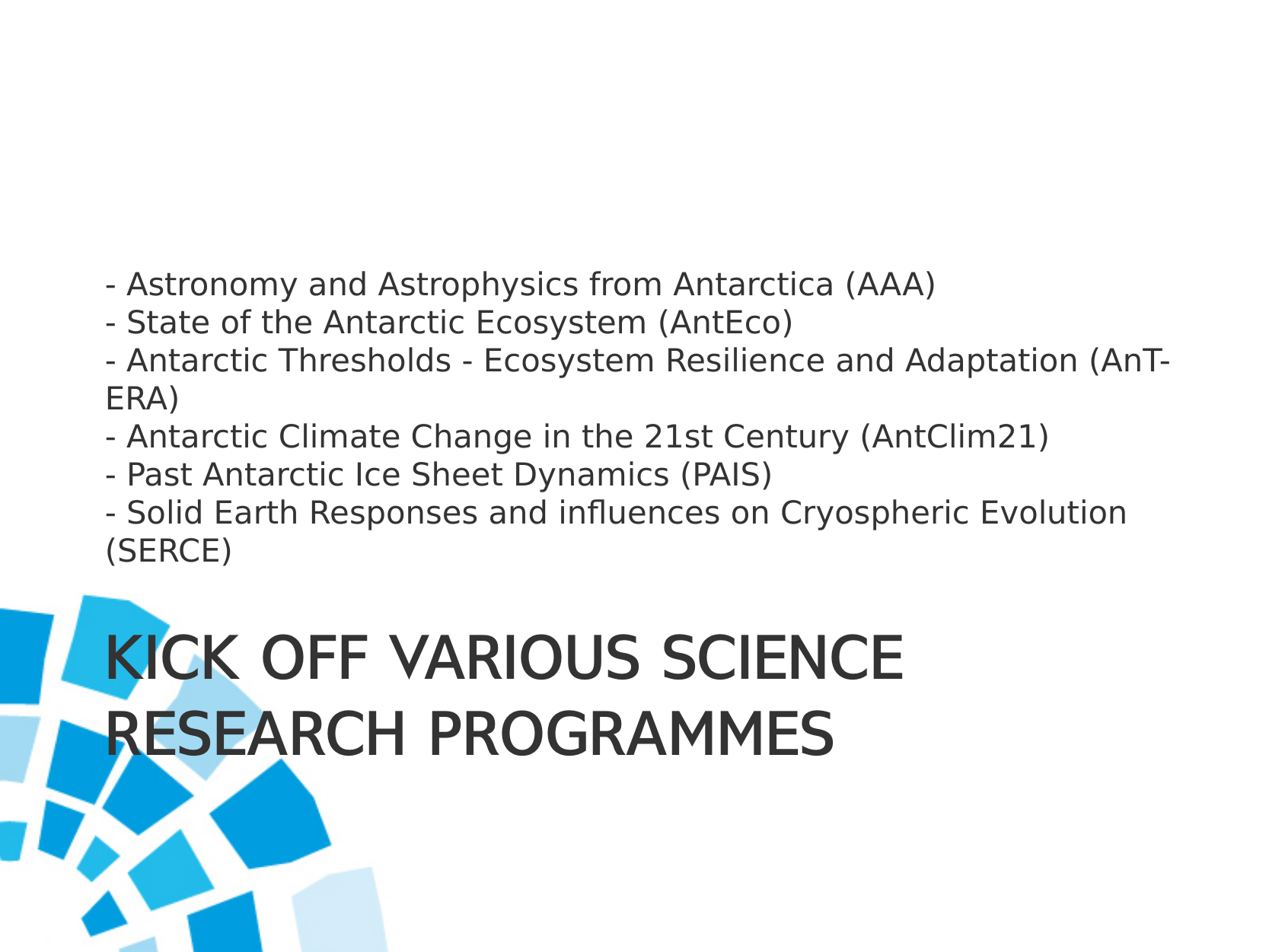

- Astronomy and Astrophysics from Antarctica (AAA)
- State of the Antarctic Ecosystem (AntEco)
- Antarctic Thresholds - Ecosystem Resilience and Adaptation (AnT-ERA)
- Antarctic Climate Change in the 21st Century (AntClim21)
- Past Antarctic Ice Sheet Dynamics (PAIS)
- Solid Earth Responses and influences on Cryospheric Evolution (SERCE)

# Kick off various Science Research Programmes